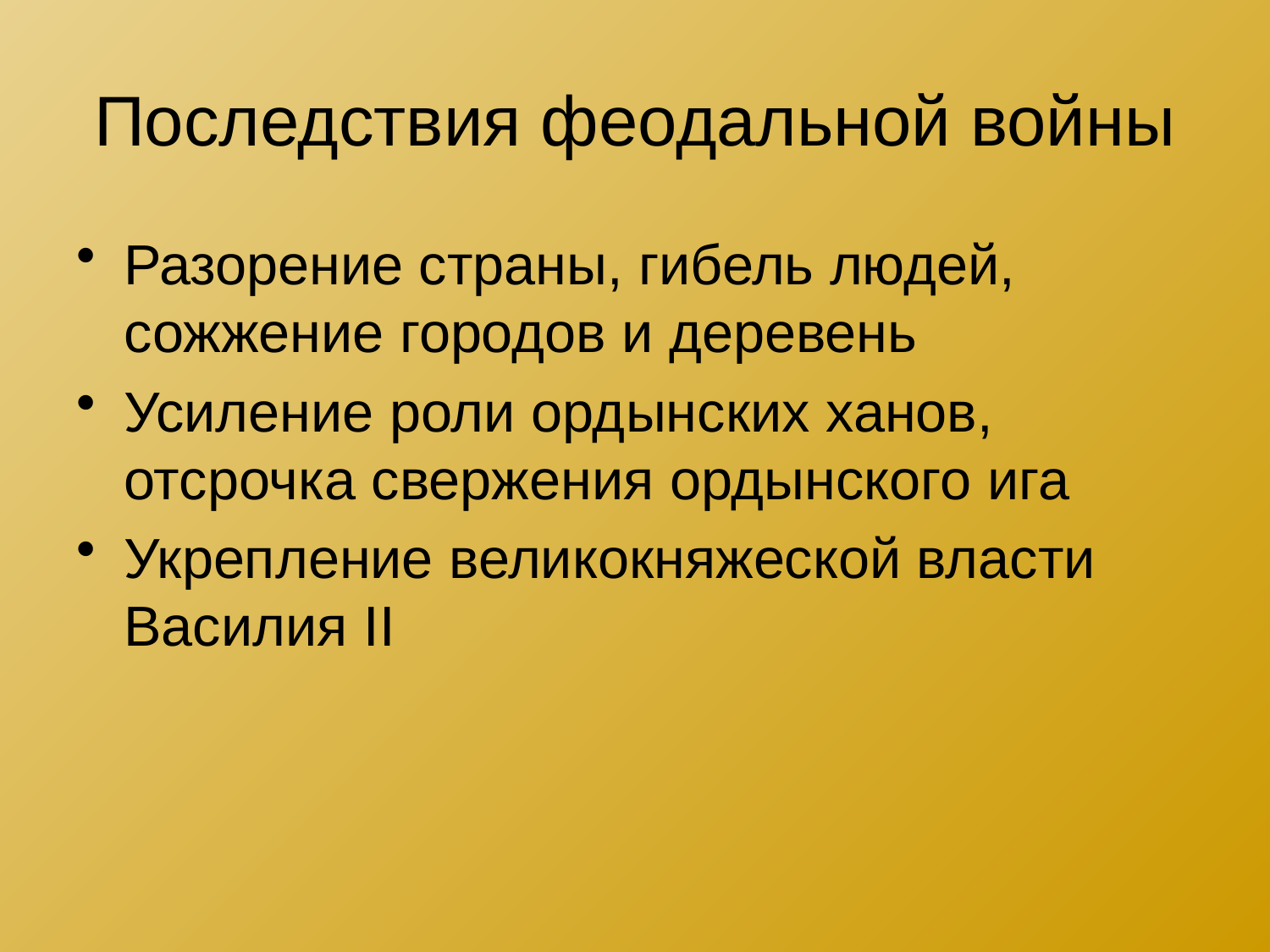

# Последствия феодальной войны
Разорение страны, гибель людей, сожжение городов и деревень
Усиление роли ордынских ханов, отсрочка свержения ордынского ига
Укрепление великокняжеской власти Василия II